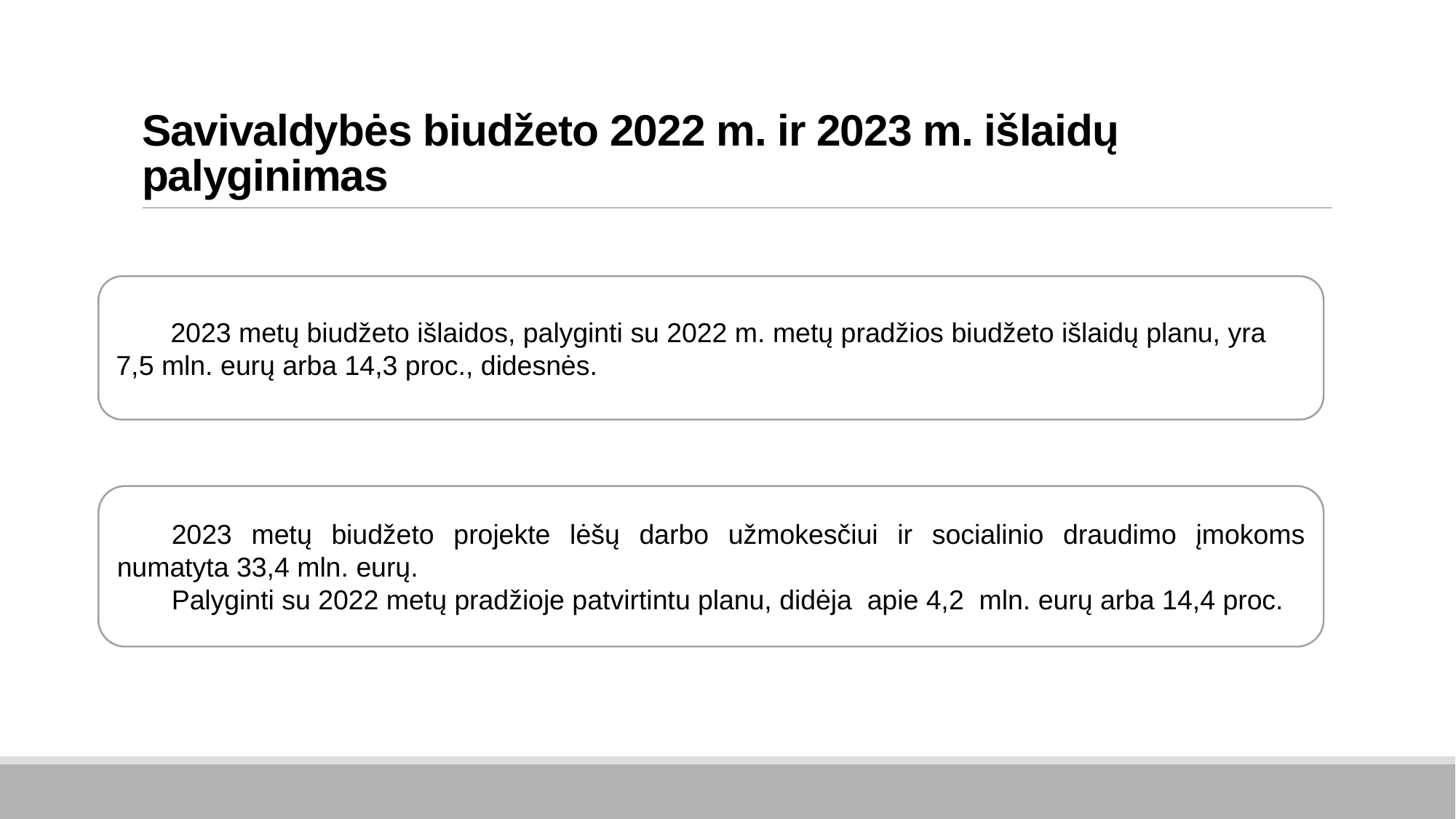

# Savivaldybės biudžeto 2022 m. ir 2023 m. išlaidų palyginimas
2023 metų biudžeto išlaidos, palyginti su 2022 m. metų pradžios biudžeto išlaidų planu, yra  7,5 mln. eurų arba 14,3 proc., didesnės.
2023 metų biudžeto projekte lėšų darbo užmokesčiui ir socialinio draudimo įmokoms numatyta 33,4 mln. eurų.
Palyginti su 2022 metų pradžioje patvirtintu planu, didėja  apie 4,2  mln. eurų arba 14,4 proc.